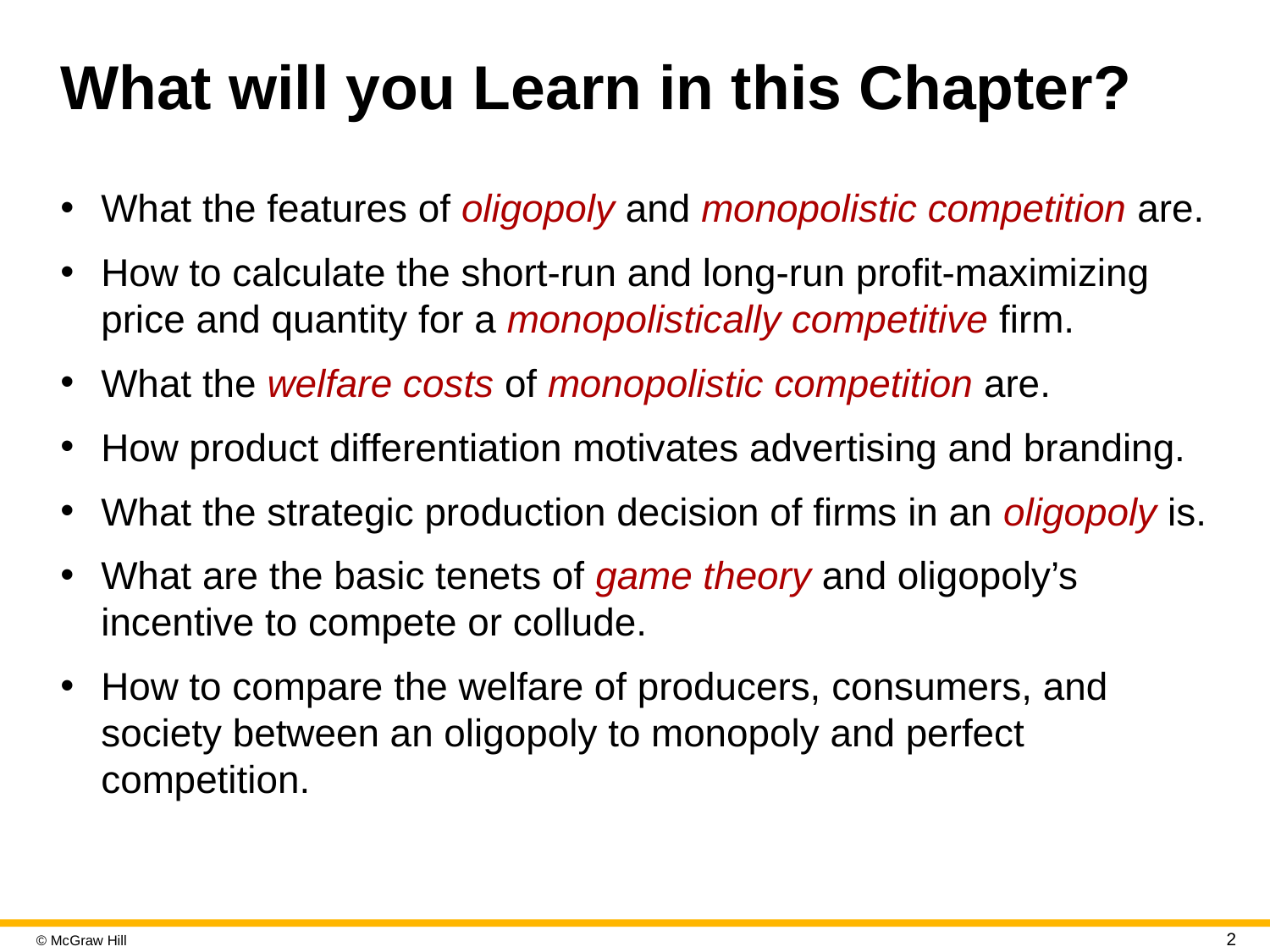

# What will you Learn in this Chapter?
What the features of oligopoly and monopolistic competition are.
How to calculate the short-run and long-run profit-maximizing price and quantity for a monopolistically competitive firm.
What the welfare costs of monopolistic competition are.
How product differentiation motivates advertising and branding.
What the strategic production decision of firms in an oligopoly is.
What are the basic tenets of game theory and oligopoly’s incentive to compete or collude.
How to compare the welfare of producers, consumers, and society between an oligopoly to monopoly and perfect competition.